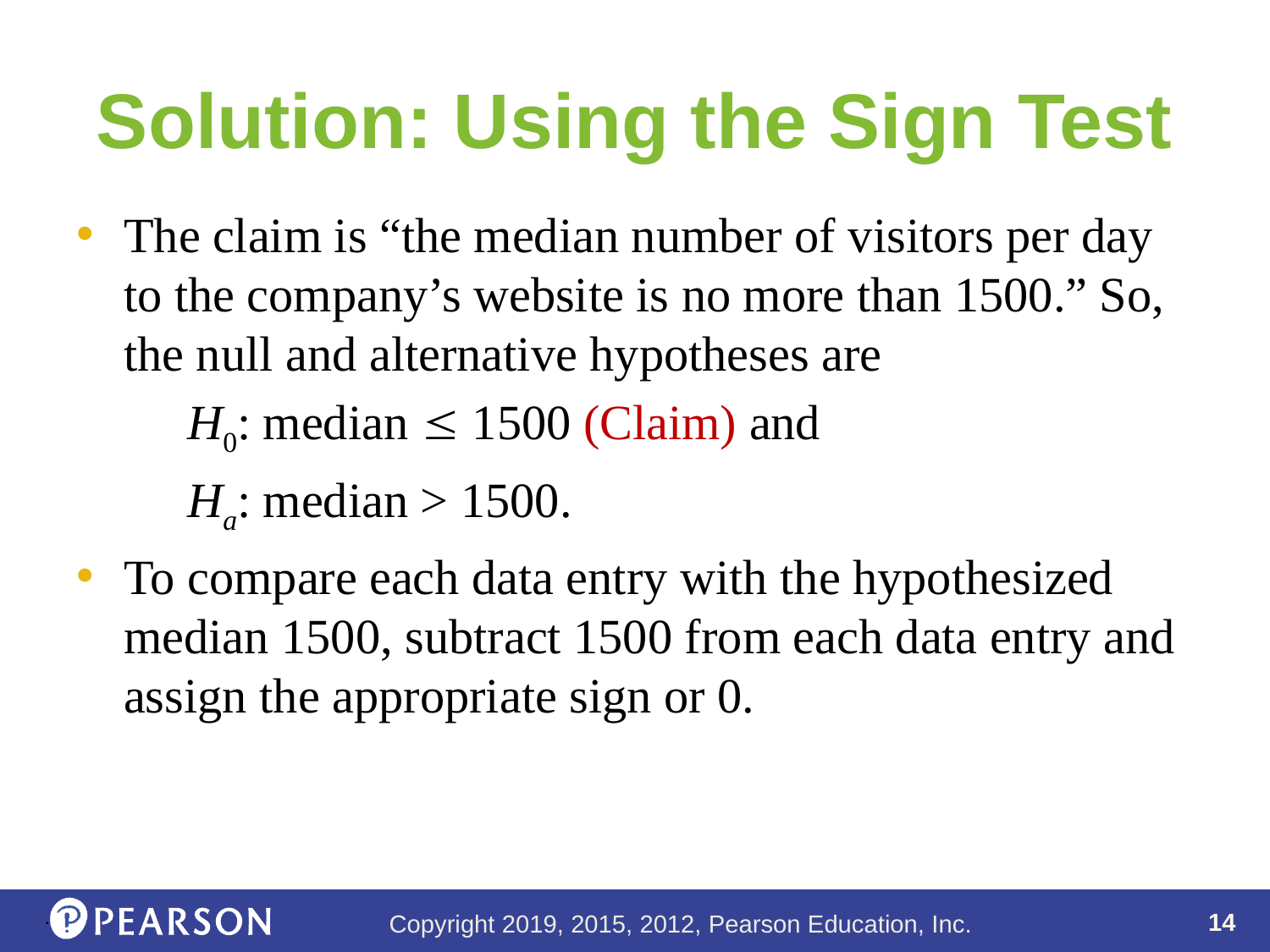

# Solution: Using the Sign Test
The claim is “the median number of visitors per day to the company’s website is no more than 1500.” So, the null and alternative hypotheses are
H0: median ≤ 1500 (Claim) and
Ha: median > 1500.
To compare each data entry with the hypothesized median 1500, subtract 1500 from each data entry and assign the appropriate sign or 0.
.